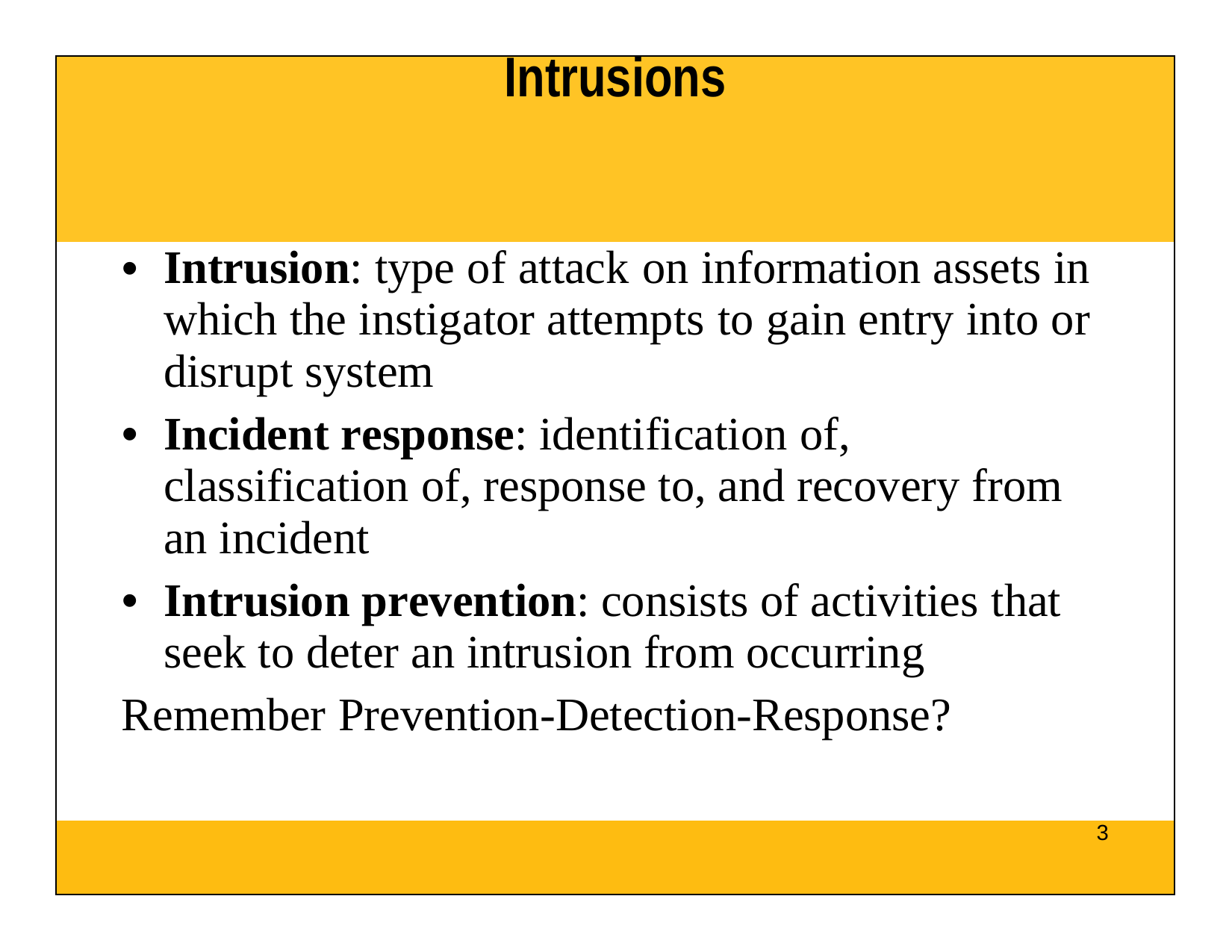

| Intrusions |
| --- |
| Intrusion: type of attack on information assets in which the instigator attempts to gain entry into or disrupt system Incident response: identification of, classification of, response to, and recovery from an incident Intrusion prevention: consists of activities that seek to deter an intrusion from occurring Remember Prevention-Detection-Response? |
| 3 |